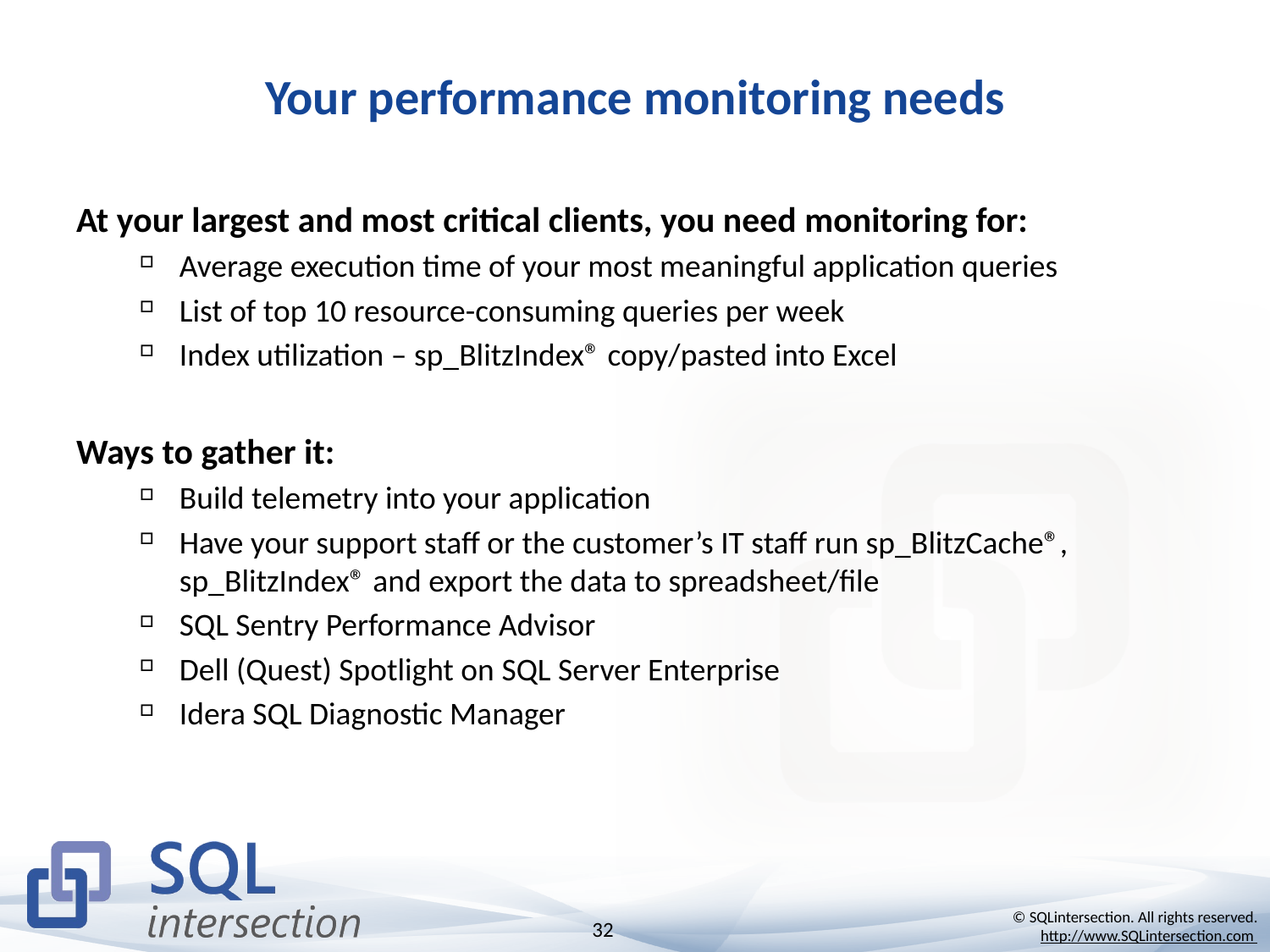

# Your performance monitoring needs
At your largest and most critical clients, you need monitoring for:
Average execution time of your most meaningful application queries
List of top 10 resource-consuming queries per week
Index utilization – sp_BlitzIndex® copy/pasted into Excel

Ways to gather it:
Build telemetry into your application
Have your support staff or the customer’s IT staff run sp_BlitzCache®, sp_BlitzIndex® and export the data to spreadsheet/file
SQL Sentry Performance Advisor
Dell (Quest) Spotlight on SQL Server Enterprise
Idera SQL Diagnostic Manager